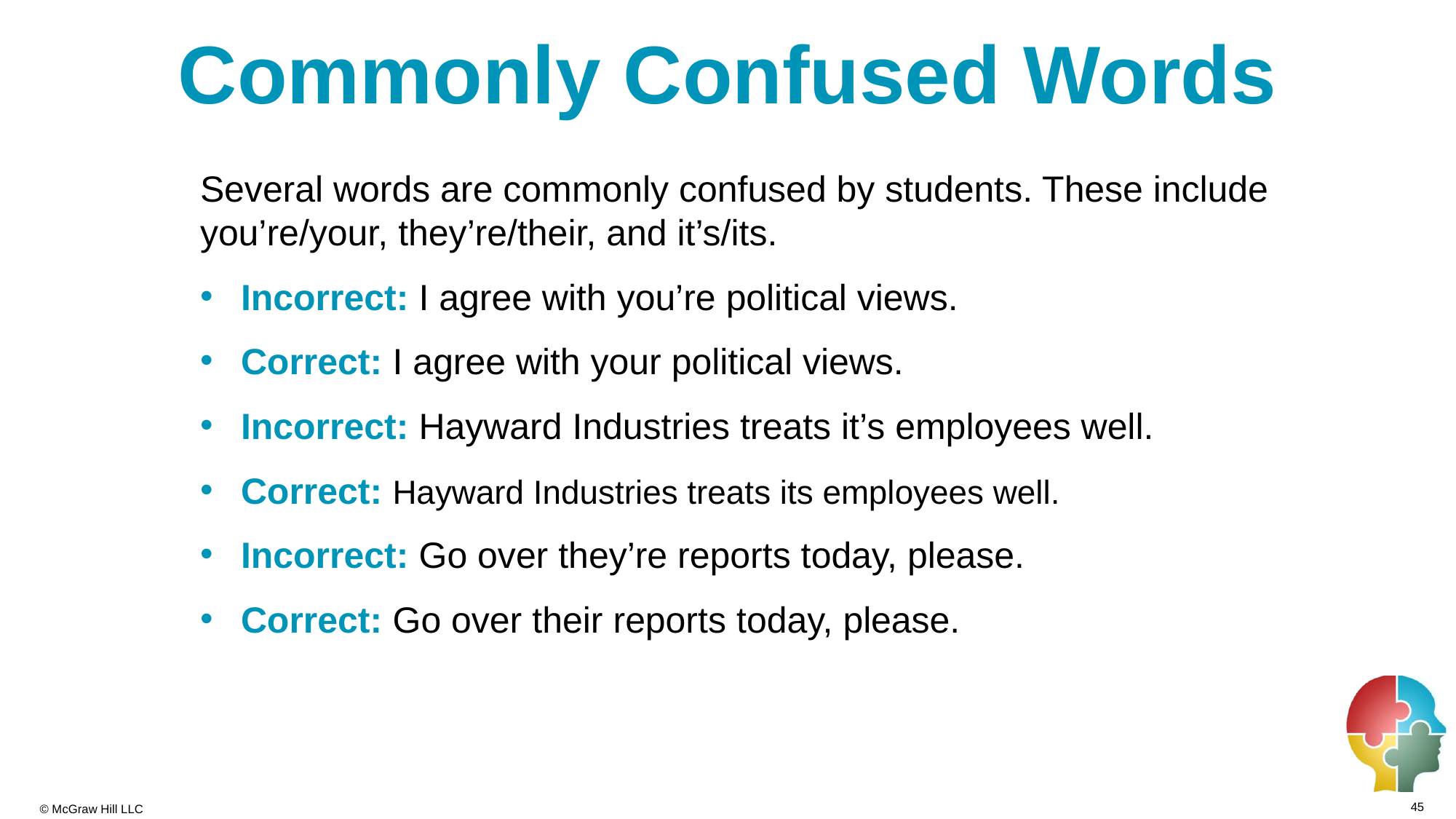

# Commonly Confused Words
Several words are commonly confused by students. These include you’re/your, they’re/their, and it’s/its.
Incorrect: I agree with you’re political views.
Correct: I agree with your political views.
Incorrect: Hayward Industries treats it’s employees well.
Correct: Hayward Industries treats its employees well.
Incorrect: Go over they’re reports today, please.
Correct: Go over their reports today, please.
45